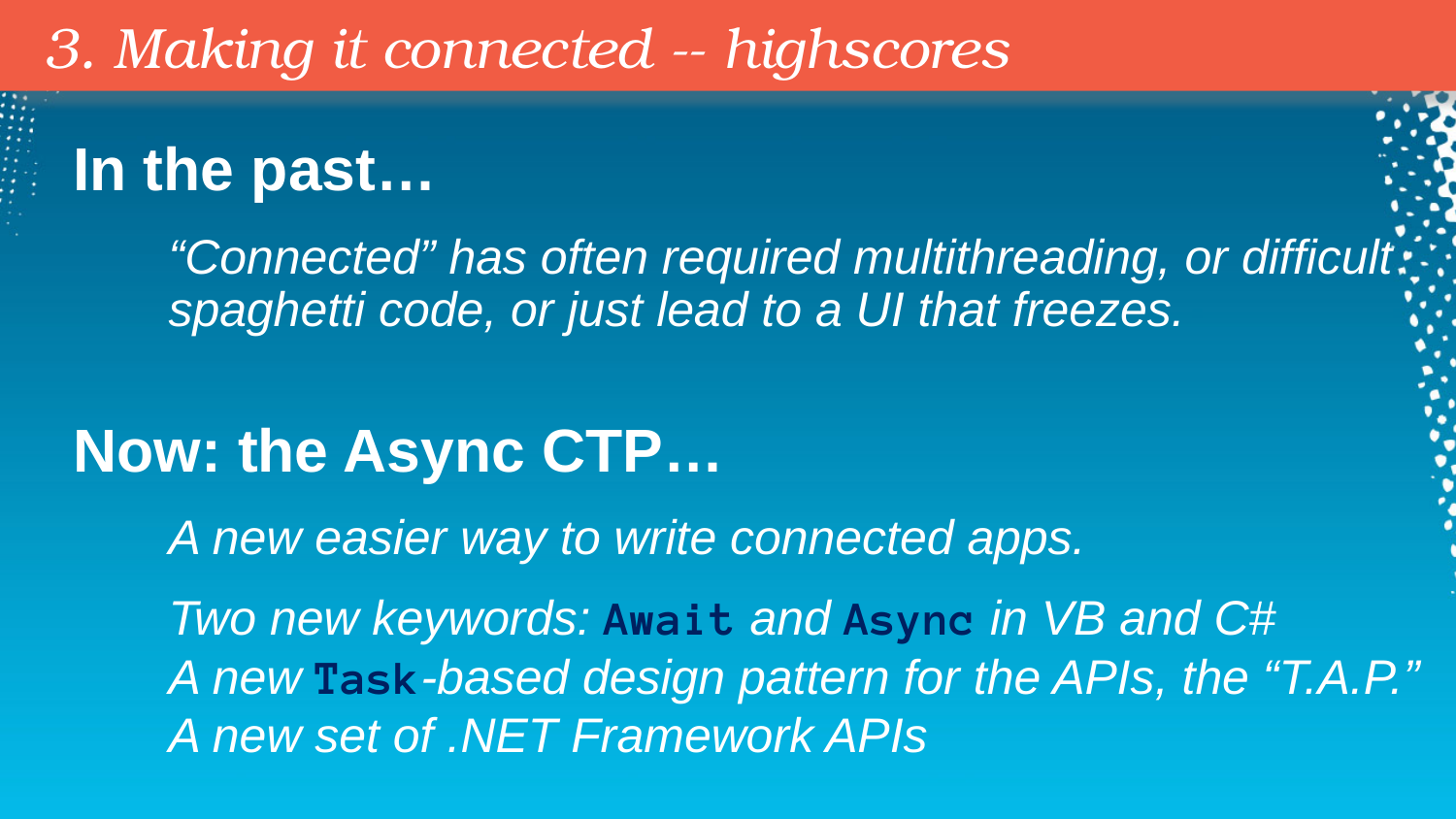

3. Making it connected -- highscores
In the past…
“Connected” has often required multithreading, or difficult spaghetti code, or just lead to a UI that freezes.
Now: the Async CTP…
A new easier way to write connected apps.
Two new keywords: Await and Async in VB and C#
A new Task-based design pattern for the APIs, the “T.A.P.”
A new set of .NET Framework APIs